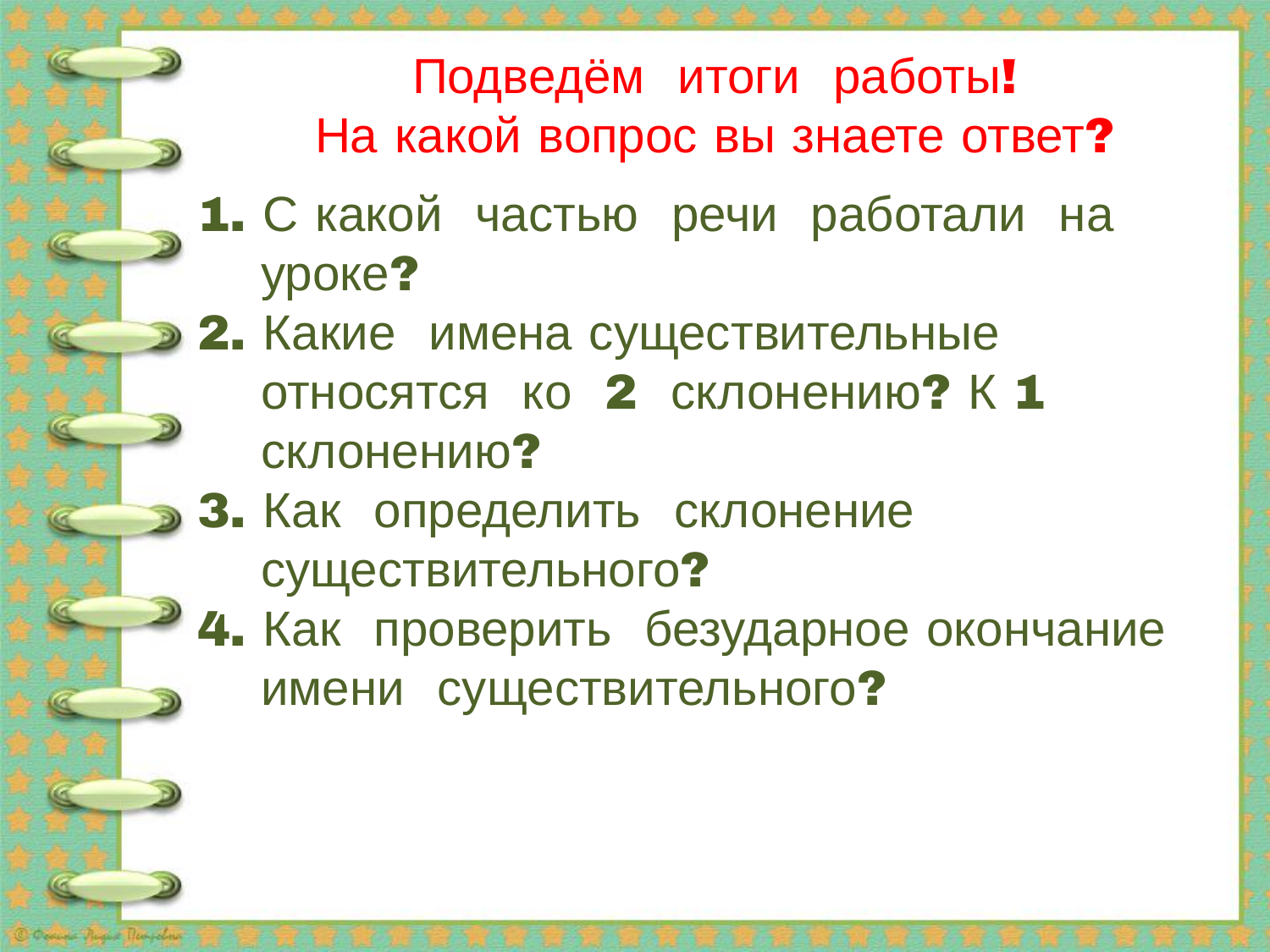

# Подведём  итоги  работы! На какой вопрос вы знаете ответ?
1. С какой  частью  речи  работали  на   уроке?
2. Какие  имена существительные  относятся  ко  2  склонению? К 1  склонению?
3. Как  определить  склонение существительного?
4. Как  проверить  безударное окончание имени  существительного?